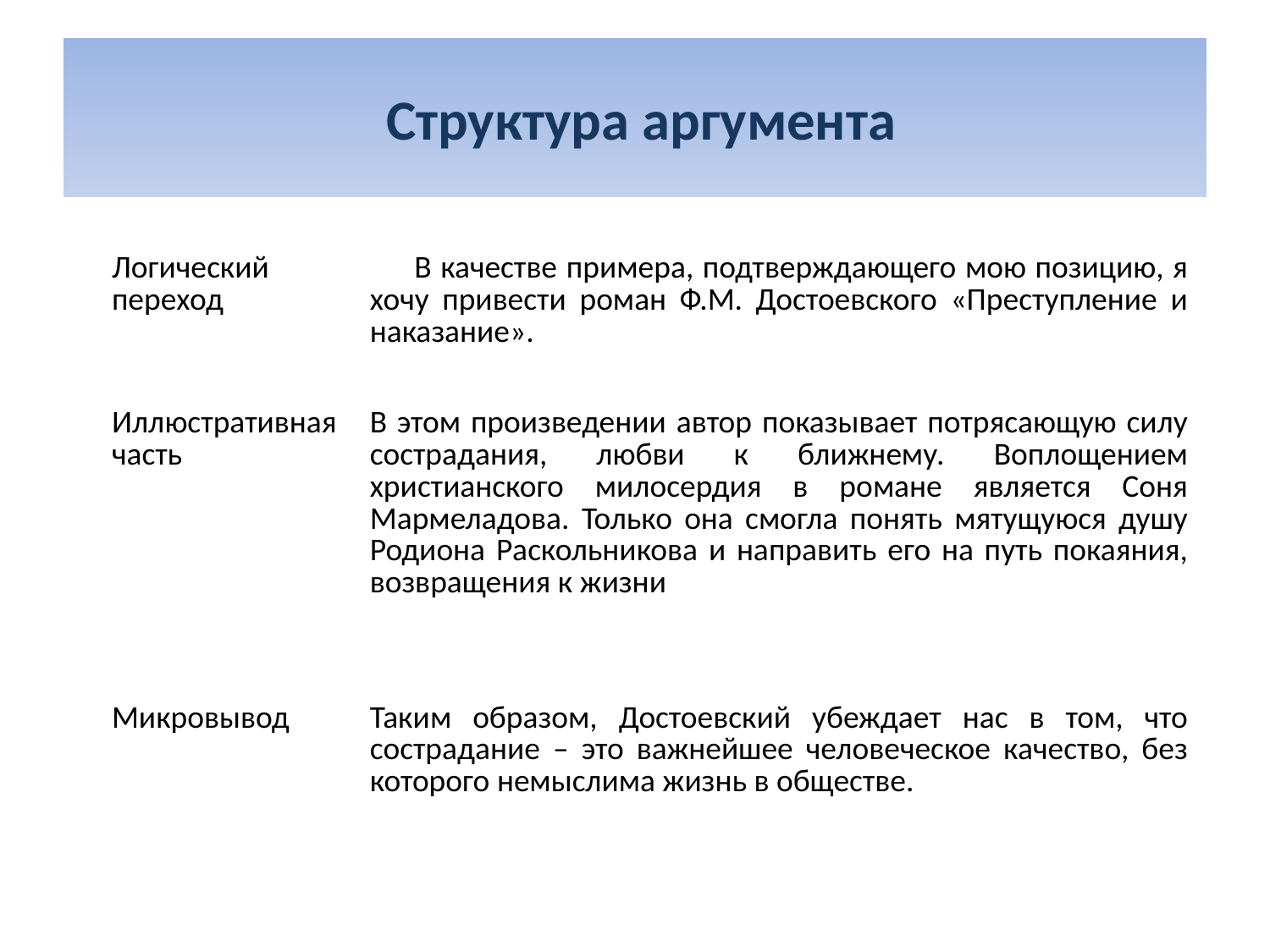

# Структура аргумента

| Логический переход | В качестве примера, подтверждающего мою позицию, я хочу привести роман Ф.М. Достоевского «Преступление и наказание». |
| --- | --- |
| Иллюстративная часть | В этом произведении автор показывает потрясающую силу сострадания, любви к ближнему. Воплощением христианского милосердия в романе является Соня Мармеладова. Только она смогла понять мятущуюся душу Родиона Раскольникова и направить его на путь покаяния, возвращения к жизни |
| Микровывод | Таким образом, Достоевский убеждает нас в том, что сострадание – это важнейшее человеческое качество, без которого немыслима жизнь в обществе. |